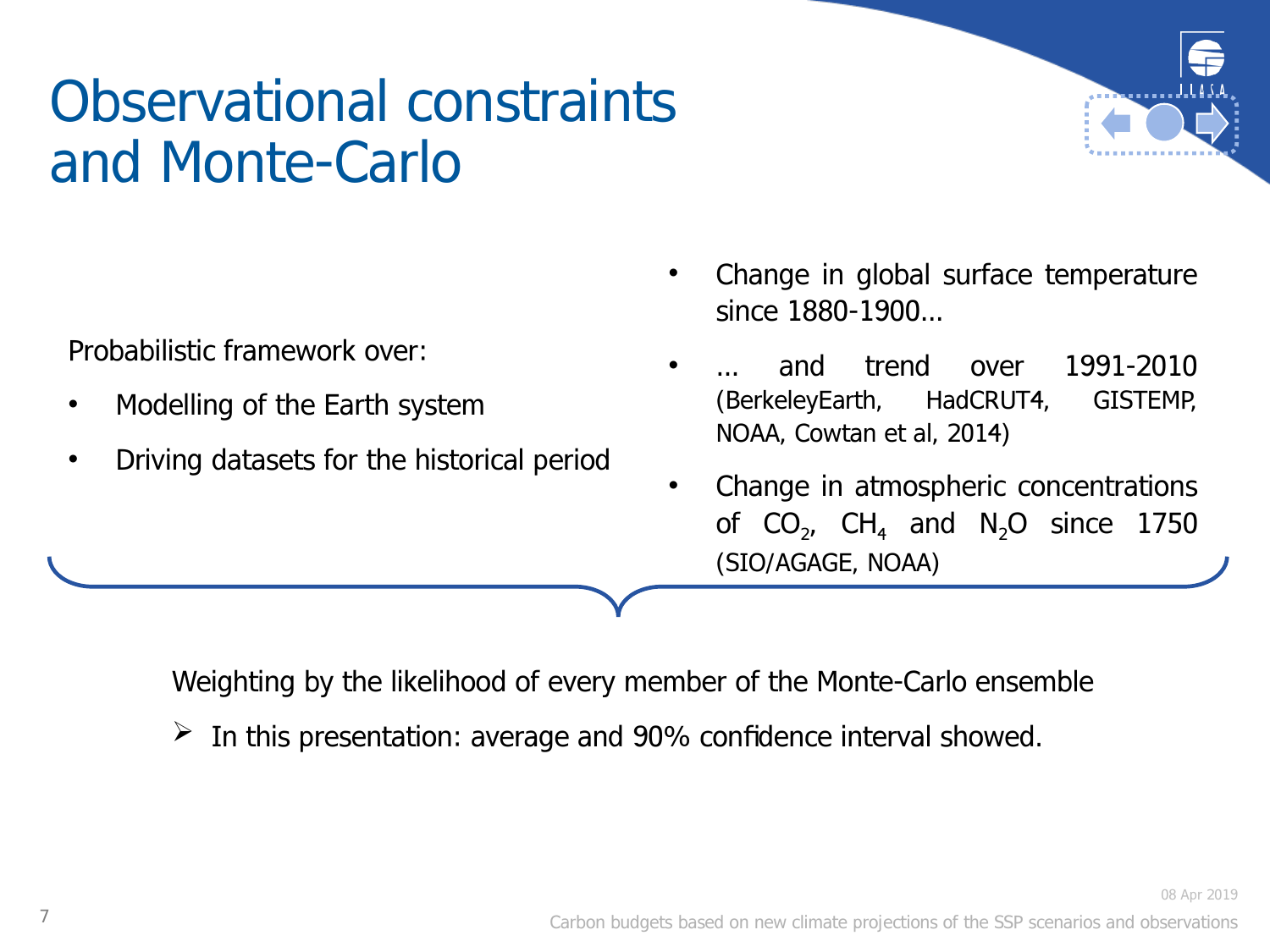

# Observational constraints and Monte-Carlo

Change in global surface temperature since 1880-1900…
… and trend over 1991-2010
(BerkeleyEarth, HadCRUT4, GISTEMP, NOAA, Cowtan et al, 2014)
Change in atmospheric concentrations of CO2, CH4 and N2O since 1750
(SIO/AGAGE, NOAA)

Probabilistic framework over:
Modelling of the Earth system
Driving datasets for the historical period

Weighting by the likelihood of every member of the Monte-Carlo ensemble
In this presentation: average and 90% confidence interval showed.
7
08 Apr 2019
Carbon budgets based on new climate projections of the SSP scenarios and observations